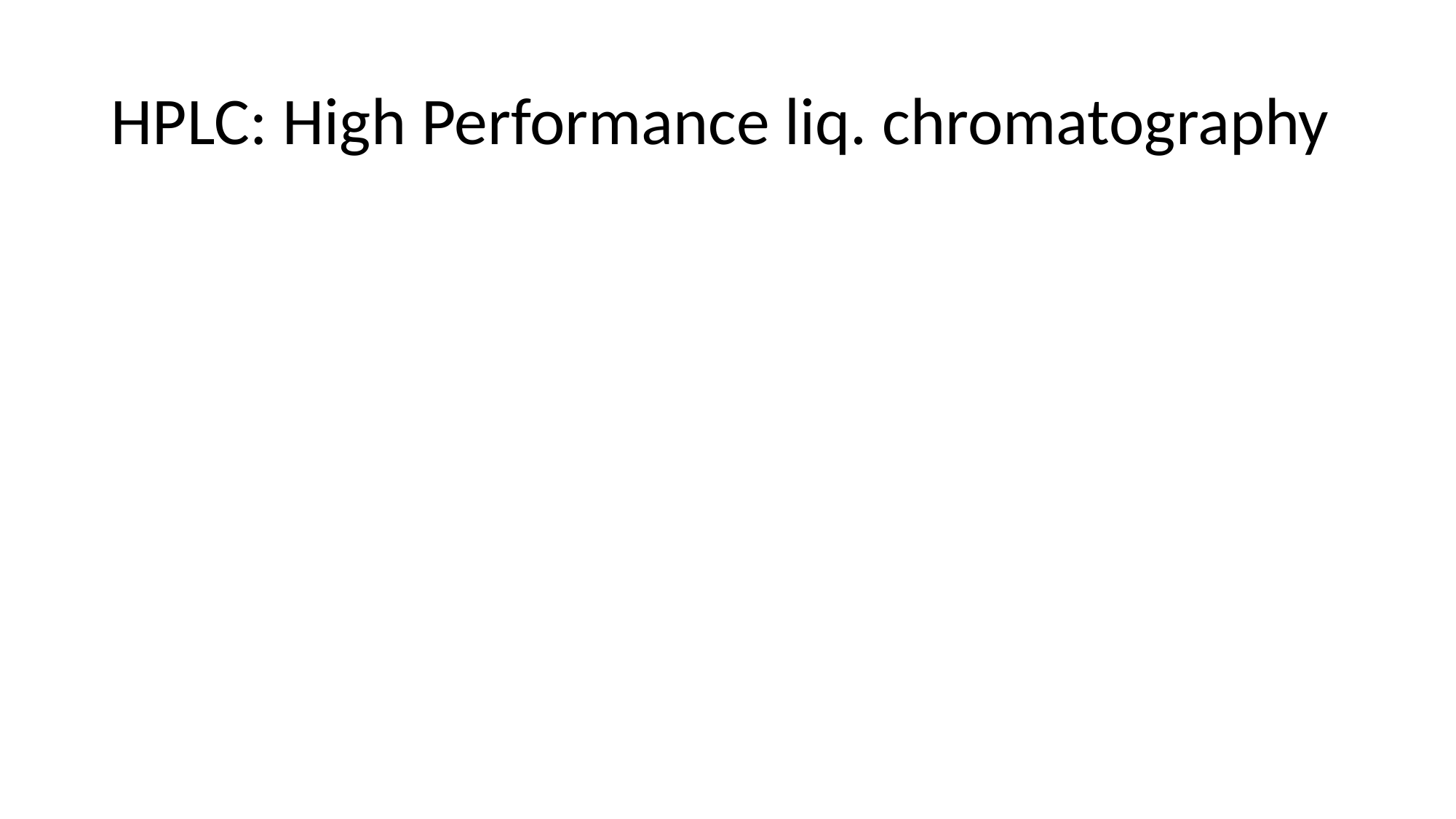

# HPLC MS analysis of polymerization
HPLC: High Performance liq. chromatography